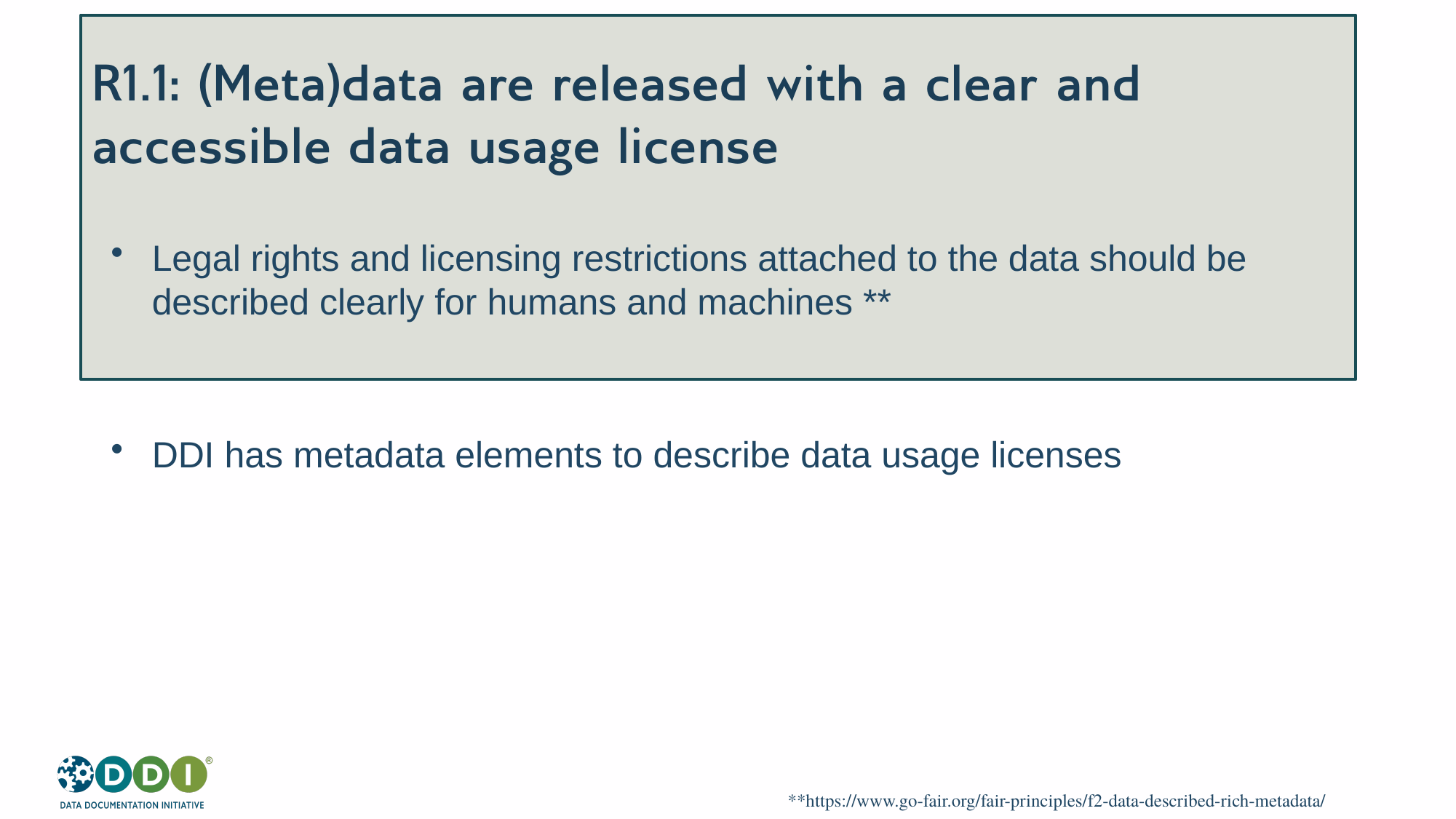

# R1.1: (Meta)data are released with a clear and accessible data usage license
Legal rights and licensing restrictions attached to the data should be described clearly for humans and machines **

DDI has metadata elements to describe data usage licenses

**https://www.go-fair.org/fair-principles/f2-data-described-rich-metadata/